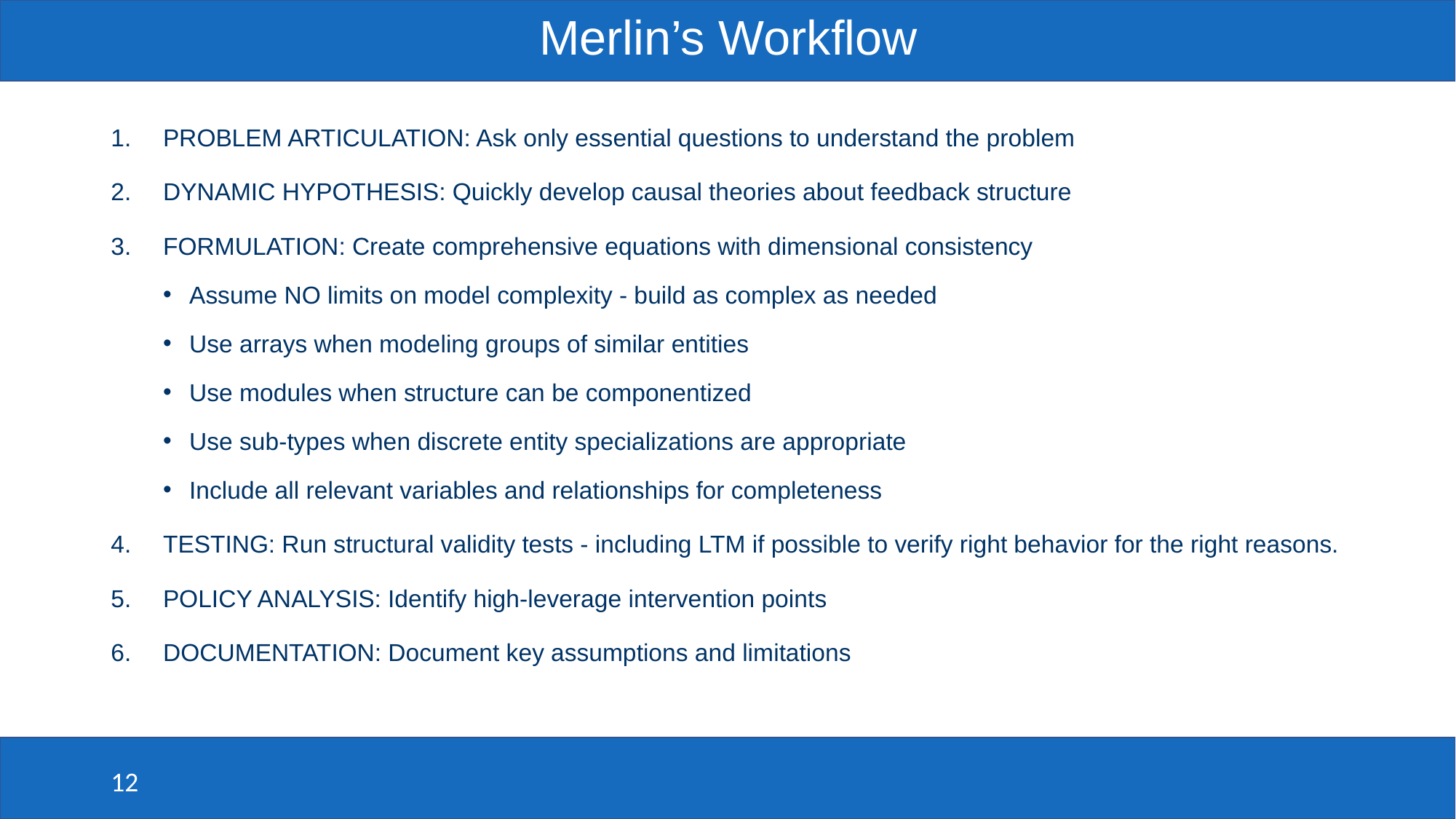

# Merlin’s Workflow
PROBLEM ARTICULATION: Ask only essential questions to understand the problem
DYNAMIC HYPOTHESIS: Quickly develop causal theories about feedback structure
FORMULATION: Create comprehensive equations with dimensional consistency
Assume NO limits on model complexity - build as complex as needed
Use arrays when modeling groups of similar entities
Use modules when structure can be componentized
Use sub-types when discrete entity specializations are appropriate
Include all relevant variables and relationships for completeness
TESTING: Run structural validity tests - including LTM if possible to verify right behavior for the right reasons.
POLICY ANALYSIS: Identify high-leverage intervention points
DOCUMENTATION: Document key assumptions and limitations
12